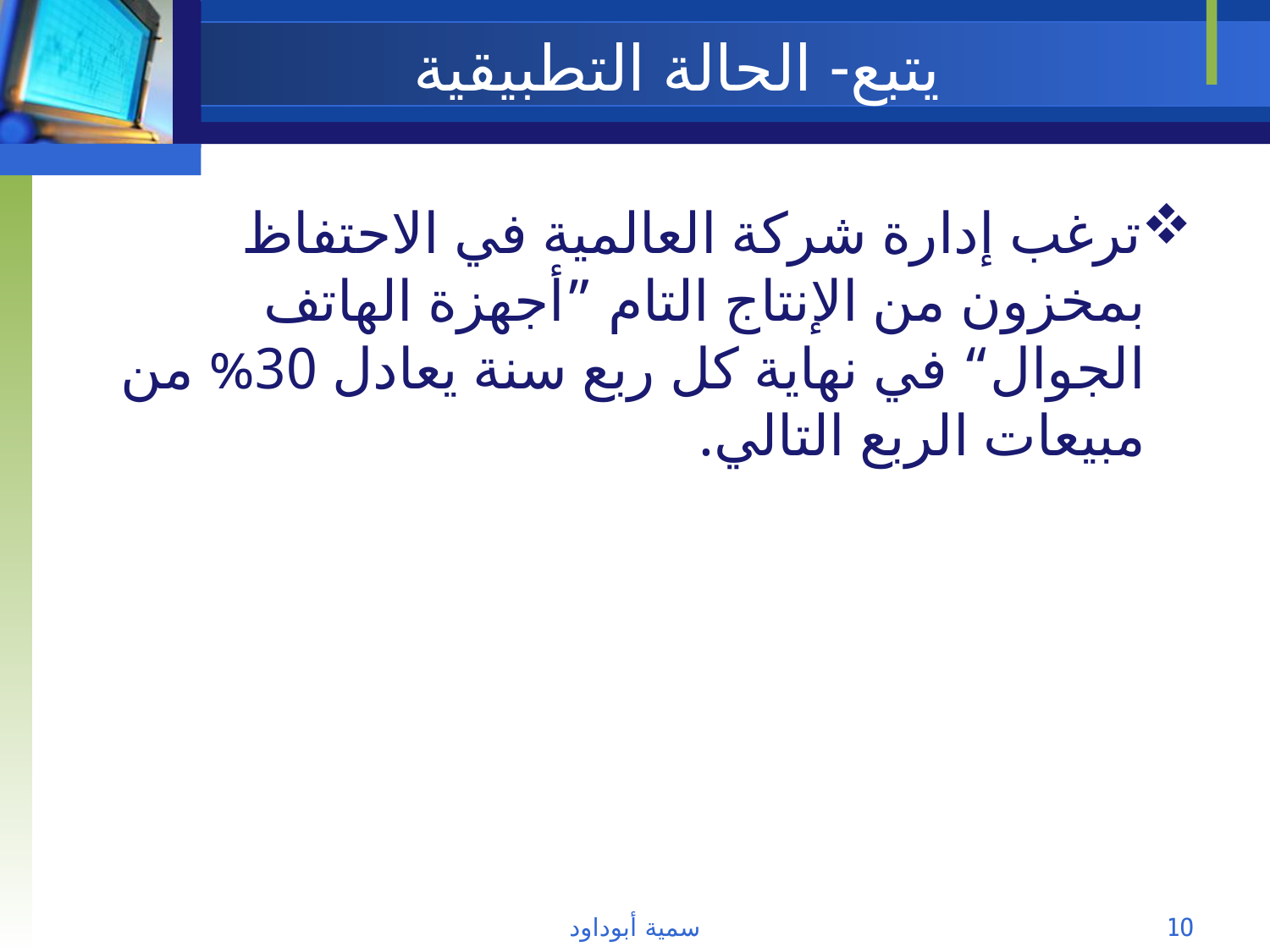

# يتبع- الحالة التطبيقية
ترغب إدارة شركة العالمية في الاحتفاظ بمخزون من الإنتاج التام ”أجهزة الهاتف الجوال“ في نهاية كل ربع سنة يعادل 30% من مبيعات الربع التالي.
سمية أبوداود
10